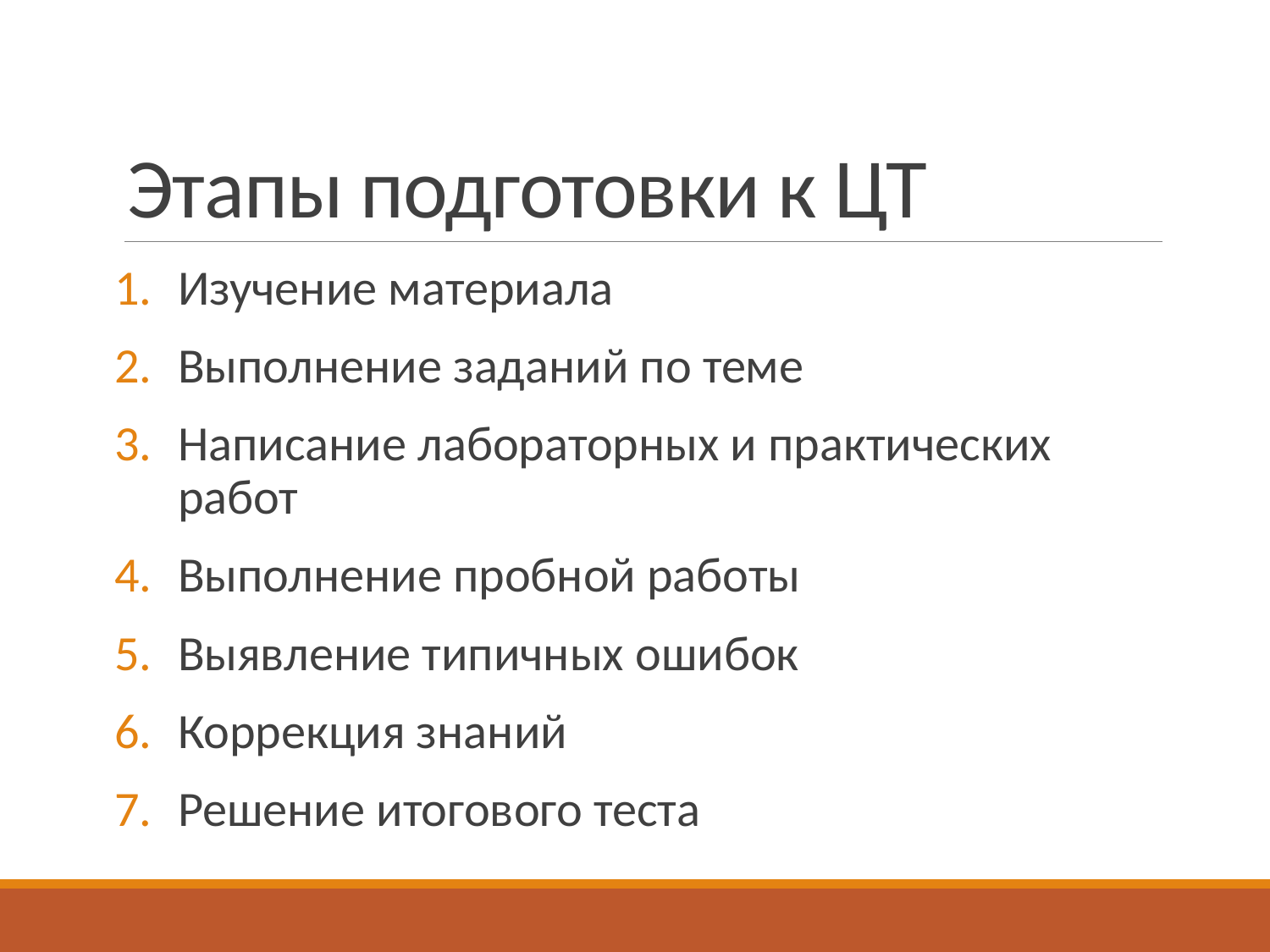

# Этапы подготовки к ЦТ
Изучение материала
Выполнение заданий по теме
Написание лабораторных и практических работ
Выполнение пробной работы
Выявление типичных ошибок
Коррекция знаний
Решение итогового теста